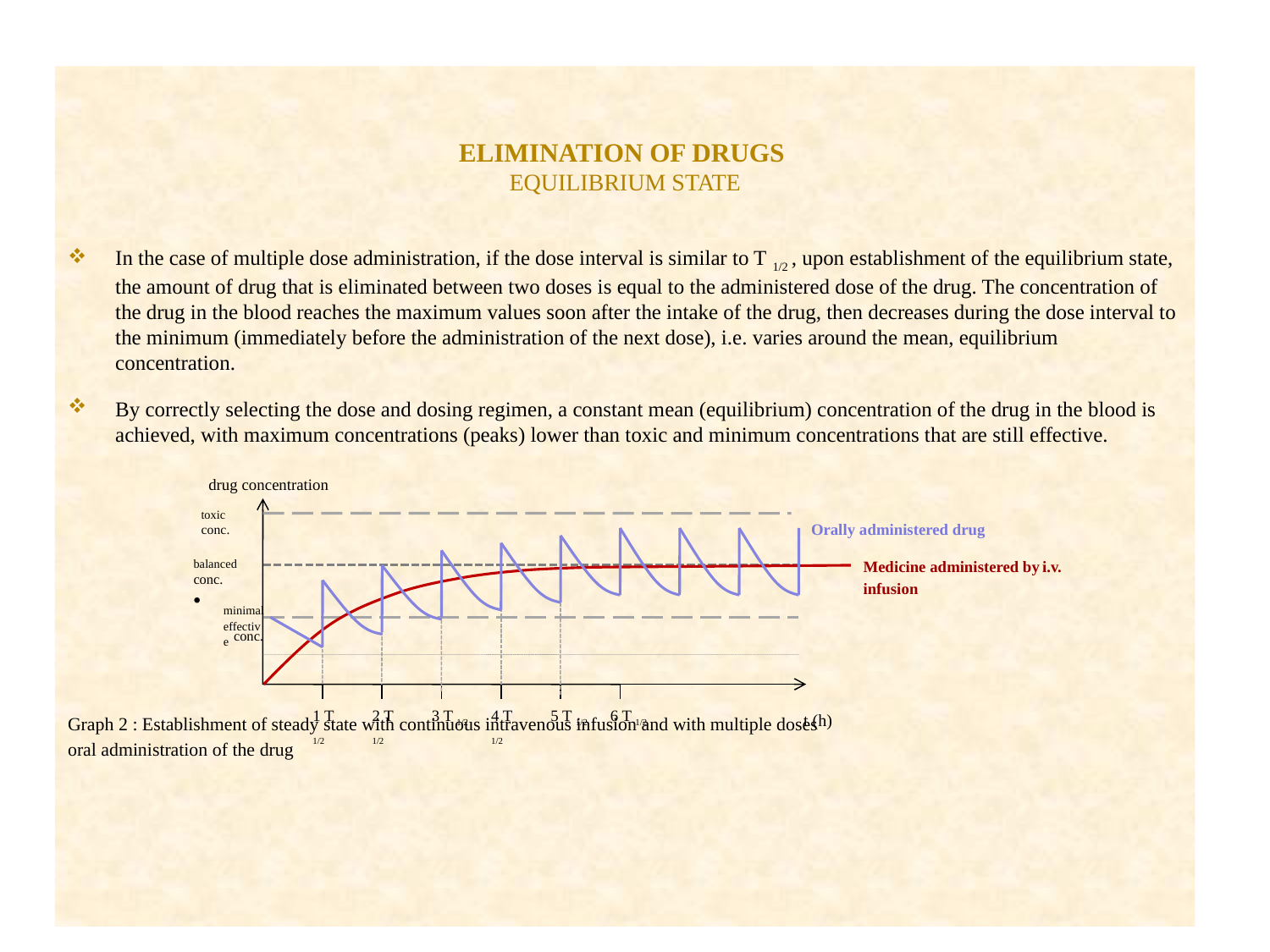

# ELIMINATION OF DRUGS EQUILIBRIUM STATE
In the case of multiple dose administration, if the dose interval is similar to T 1/2 , upon establishment of the equilibrium state, the amount of drug that is eliminated between two doses is equal to the administered dose of the drug. The concentration of the drug in the blood reaches the maximum values soon after the intake of the drug, then decreases during the dose interval to the minimum (immediately before the administration of the next dose), i.e. varies around the mean, equilibrium concentration.

By correctly selecting the dose and dosing regimen, a constant mean (equilibrium) concentration of the drug in the blood is achieved, with maximum concentrations (peaks) lower than toxic and minimum concentrations that are still effective.

Graph 2 : Establishment of steady state with continuous intravenous infusion and with multiple doses
oral administration of the drug
drug concentration
toxic conc.
Orally administered drug

balanced conc.

Medicine administered by i.v. infusion

minimal effective conc.
t (h)
1 T 1/2
2 T 1/2
3 T 1/2
4 T 1/2
5 T 1/2
6 T 1/2